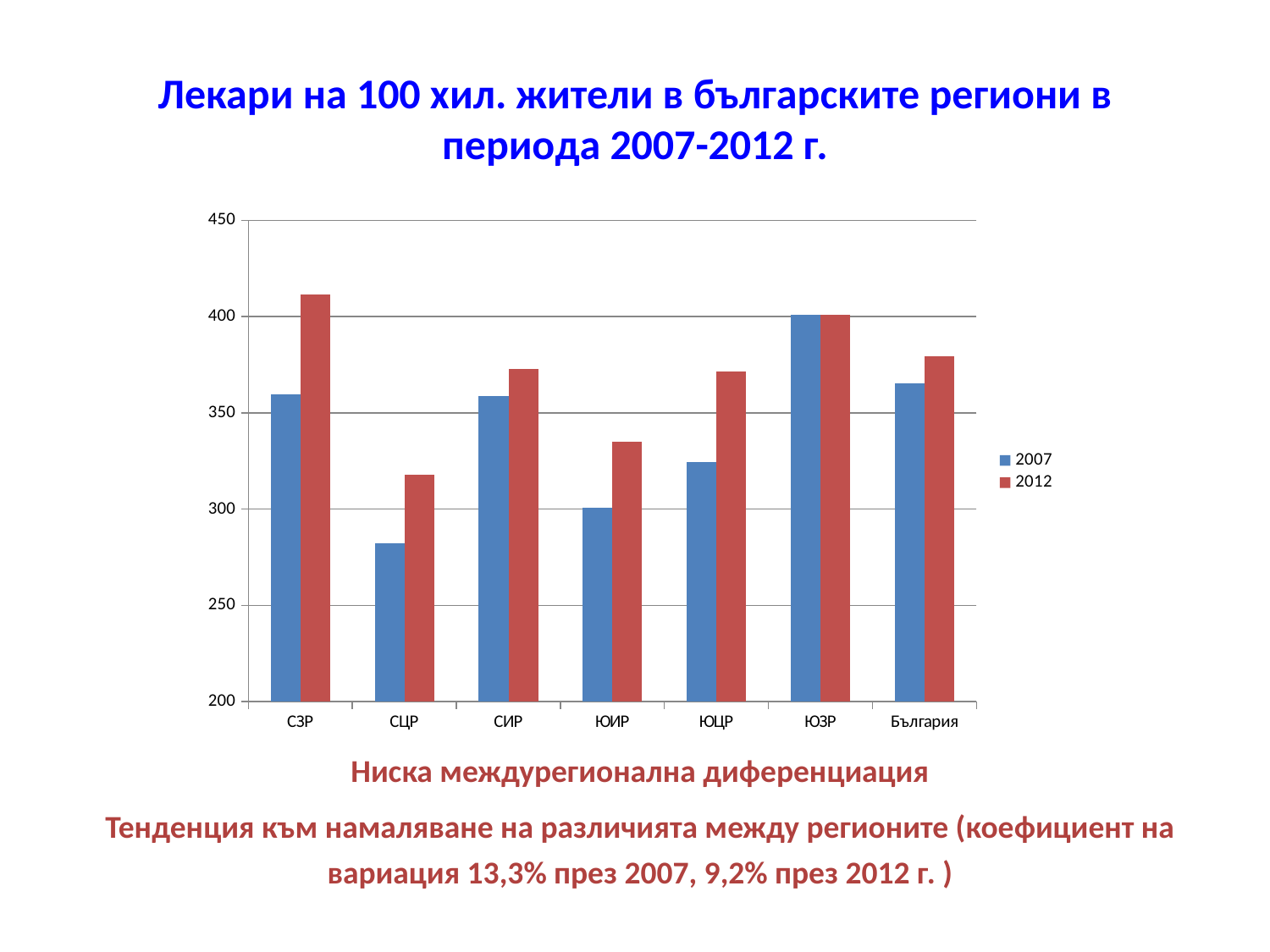

# Лекари на 100 хил. жители в българските региони в периода 2007-2012 г.

### Chart

| Category | 2007 | 2012 |
|---|---|---|
| СЗР | 359.51 | 411.43 |
| СЦР | 282.31 | 317.99 |
| СИР | 358.74 | 372.9 |
| ЮИР | 300.54 | 334.96 |
| ЮЦР | 324.37 | 371.48 |
| ЮЗР | 400.79 | 401.02 |
| България | 365.32 | 379.61 |
Ниска междурегионална диференциация
Тенденция към намаляване на различията между регионите (коефициент на вариация 13,3% през 2007, 9,2% през 2012 г. )